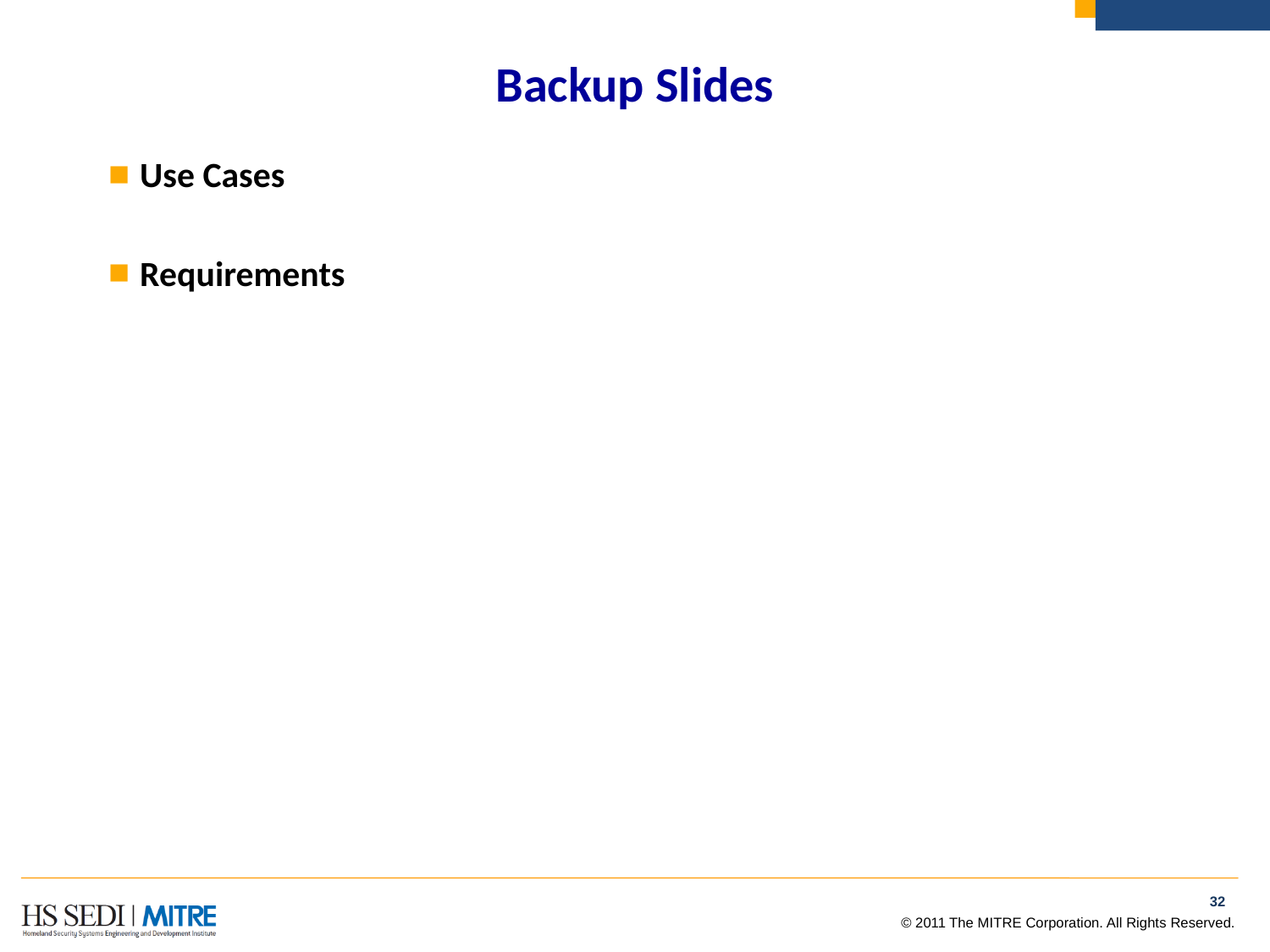

# Backup Slides
Use Cases

Requirements
32